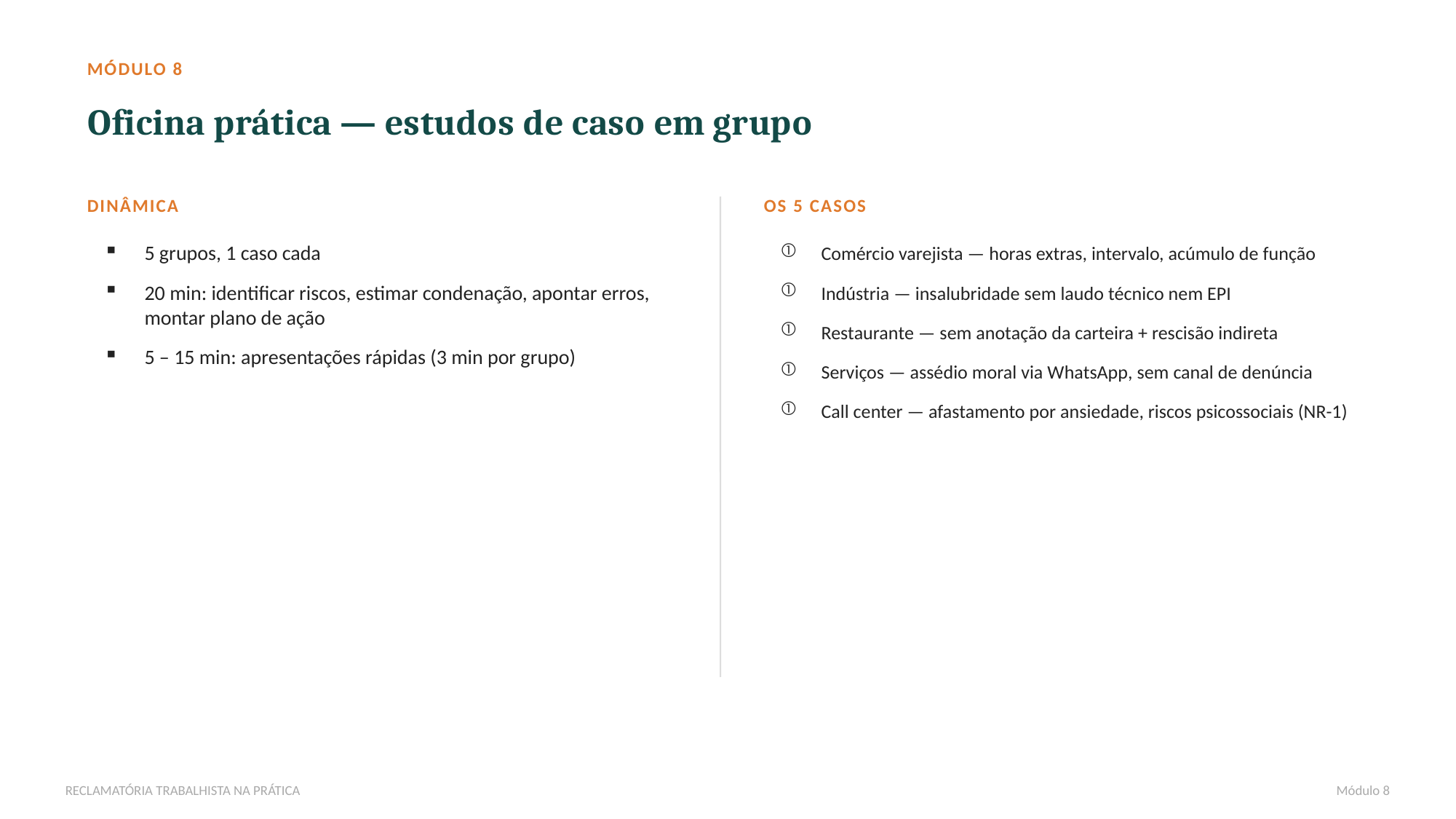

MÓDULO 8
Oficina prática — estudos de caso em grupo
DINÂMICA
OS 5 CASOS

5 grupos, 1 caso cada
20 min: identificar riscos, estimar condenação, apontar erros, montar plano de ação
5 – 15 min: apresentações rápidas (3 min por grupo)
Comércio varejista — horas extras, intervalo, acúmulo de função
Indústria — insalubridade sem laudo técnico nem EPI
Restaurante — sem anotação da carteira + rescisão indireta
Serviços — assédio moral via WhatsApp, sem canal de denúncia
Call center — afastamento por ansiedade, riscos psicossociais (NR-1)
RECLAMATÓRIA TRABALHISTA NA PRÁTICA
Módulo 8